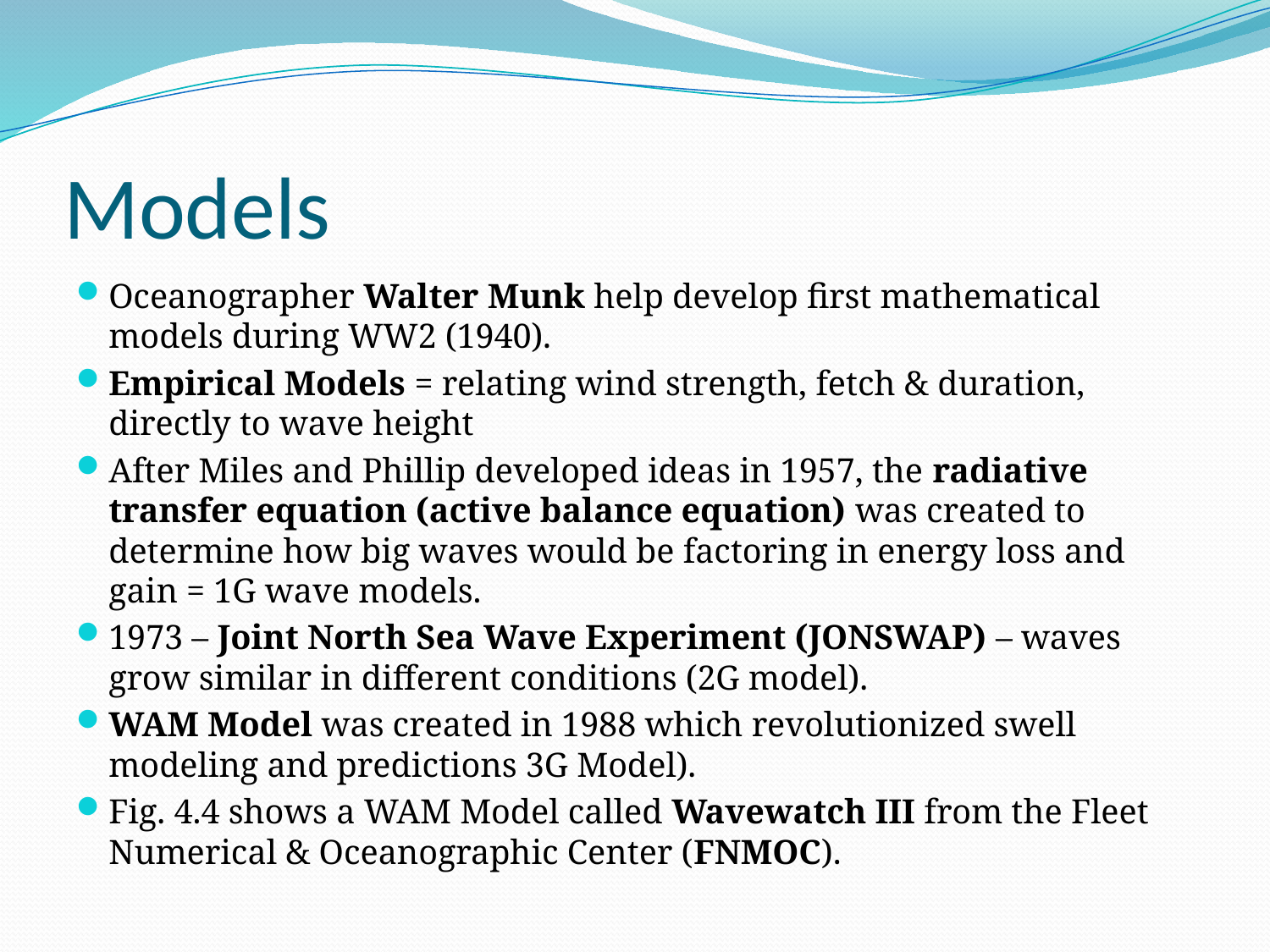

# Models
Oceanographer Walter Munk help develop first mathematical models during WW2 (1940).
Empirical Models = relating wind strength, fetch & duration, directly to wave height
After Miles and Phillip developed ideas in 1957, the radiative transfer equation (active balance equation) was created to determine how big waves would be factoring in energy loss and gain = 1G wave models.
1973 – Joint North Sea Wave Experiment (JONSWAP) – waves grow similar in different conditions (2G model).
WAM Model was created in 1988 which revolutionized swell modeling and predictions 3G Model).
Fig. 4.4 shows a WAM Model called Wavewatch III from the Fleet Numerical & Oceanographic Center (FNMOC).